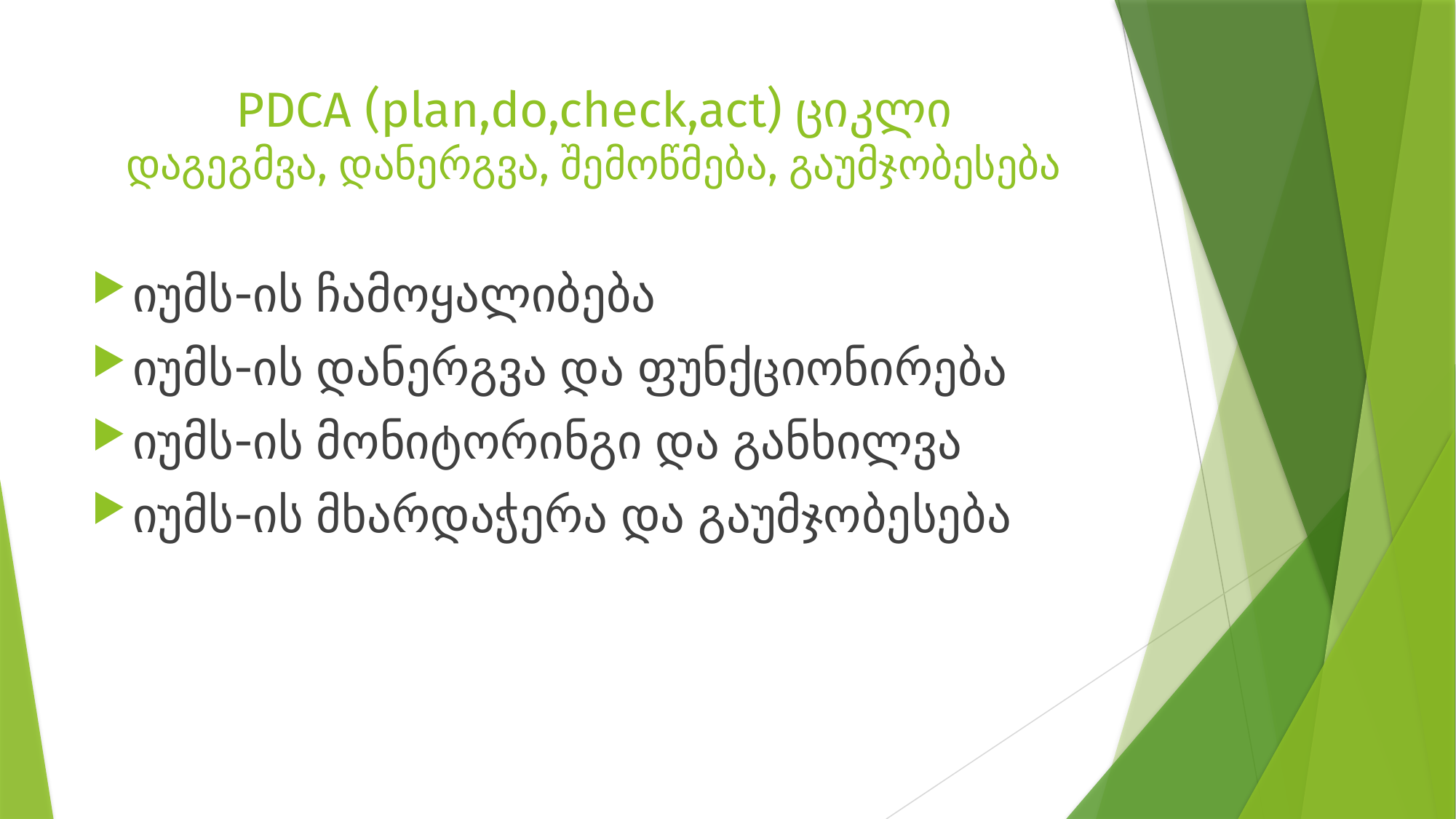

# PDCA (plan,do,check,act) ციკლი დაგეგმვა, დანერგვა, შემოწმება, გაუმჯობესება
იუმს-ის ჩამოყალიბება
იუმს-ის დანერგვა და ფუნქციონირება
იუმს-ის მონიტორინგი და განხილვა
იუმს-ის მხარდაჭერა და გაუმჯობესება